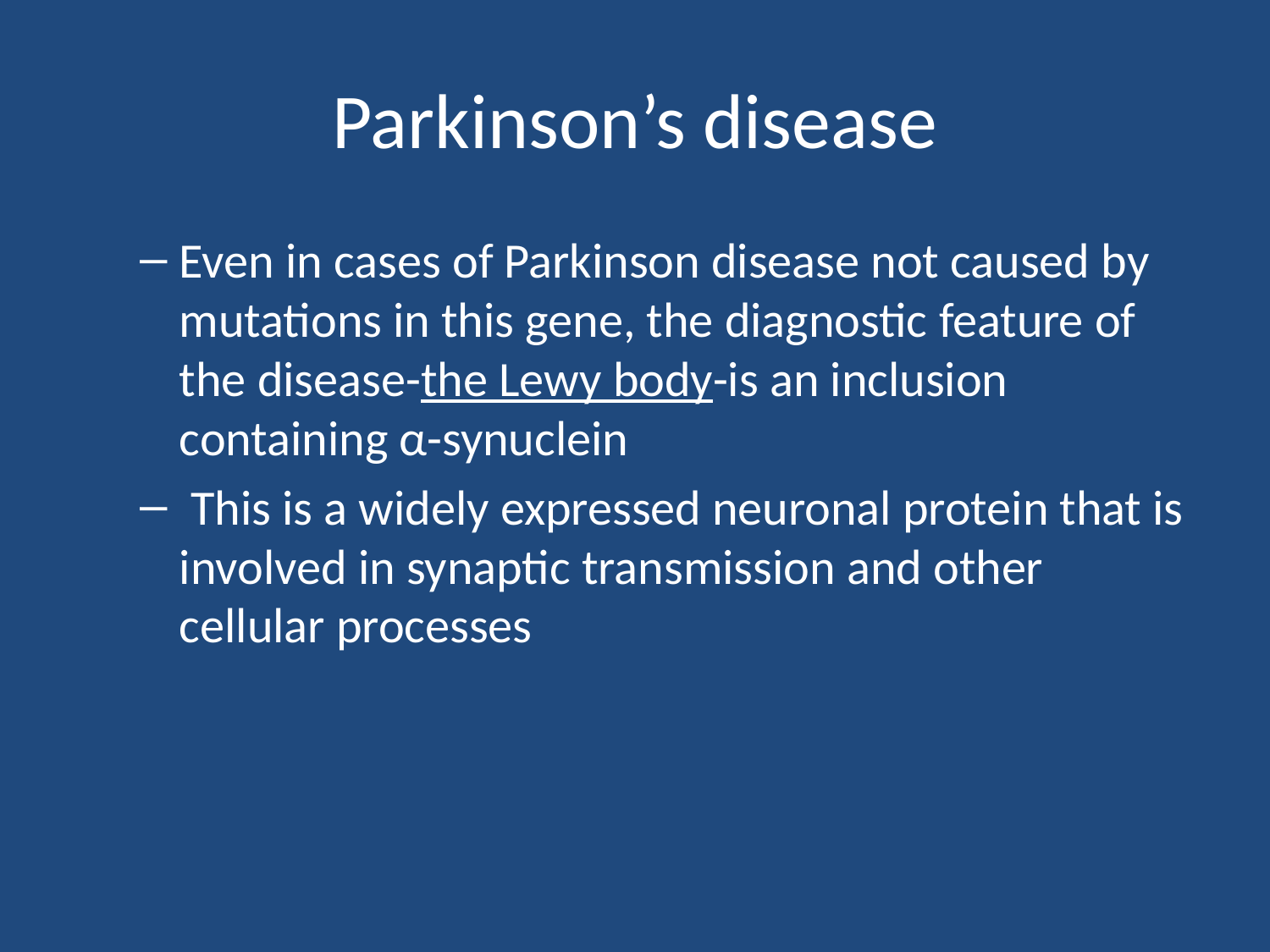

# Parkinson’s disease
Even in cases of Parkinson disease not caused by mutations in this gene, the diagnostic feature of the disease-the Lewy body-is an inclusion containing α-synuclein
 This is a widely expressed neuronal protein that is involved in synaptic transmission and other cellular processes